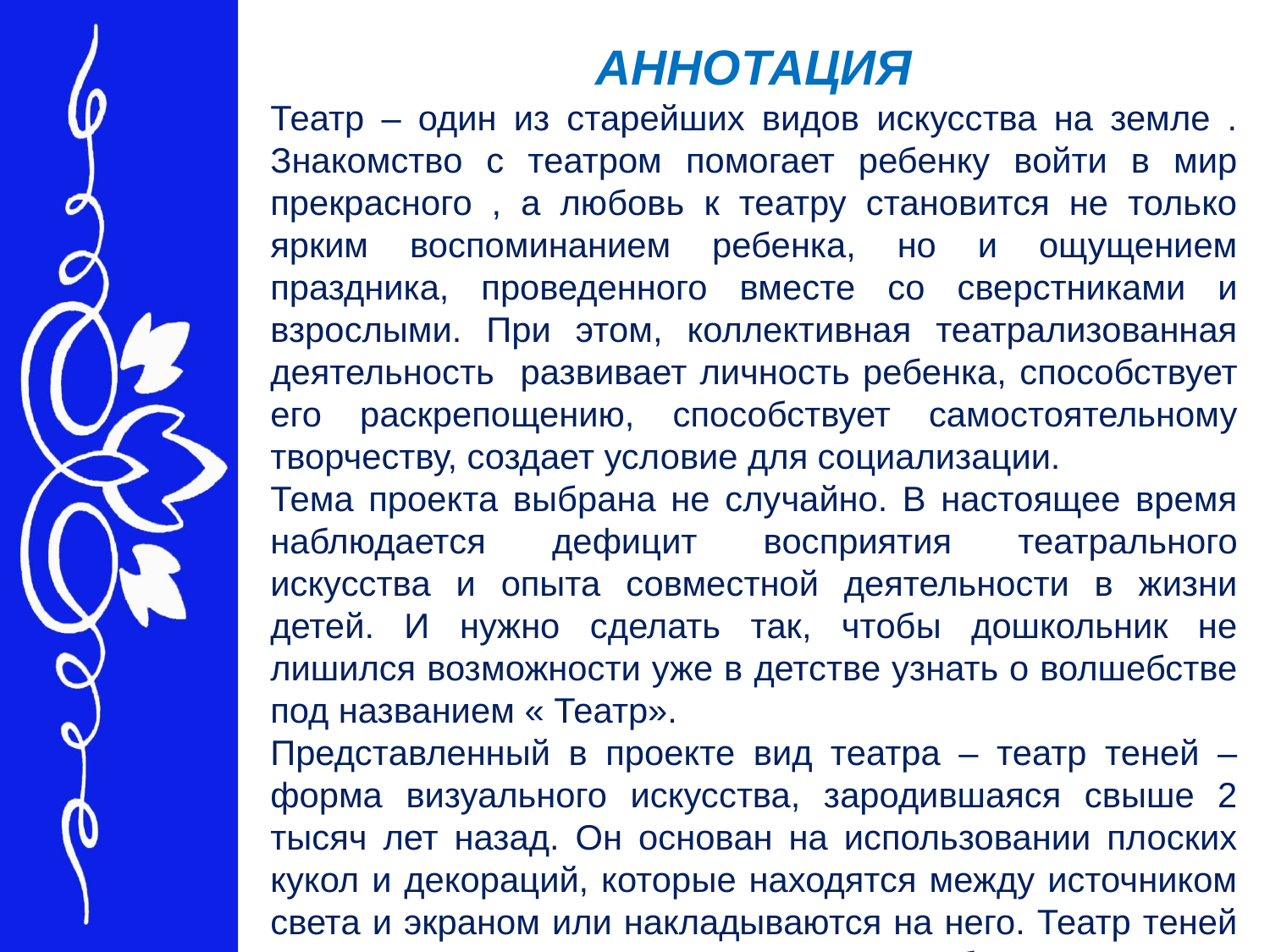

АННОТАЦИЯ
Театр – один из старейших видов искусства на земле . Знакомство с театром помогает ребенку войти в мир прекрасного , а любовь к театру становится не только ярким воспоминанием ребенка, но и ощущением праздника, проведенного вместе со сверстниками и взрослыми. При этом, коллективная театрализованная деятельность  развивает личность ребенка, способствует его раскрепощению, способствует самостоятельному творчеству, создает условие для социализации.
Тема проекта выбрана не случайно. В настоящее время наблюдается дефицит восприятия театрального искусства и опыта совместной деятельности в жизни детей. И нужно сделать так, чтобы дошкольник не лишился возможности уже в детстве узнать о волшебстве под названием « Театр».
Представленный в проекте вид театра – театр теней – форма визуального искусства, зародившаяся свыше 2 тысяч лет назад. Он основан на использовании плоских кукол и декораций, которые находятся между источником света и экраном или накладываются на него. Театр теней завораживает, и, как следствие, очень любим детьми.